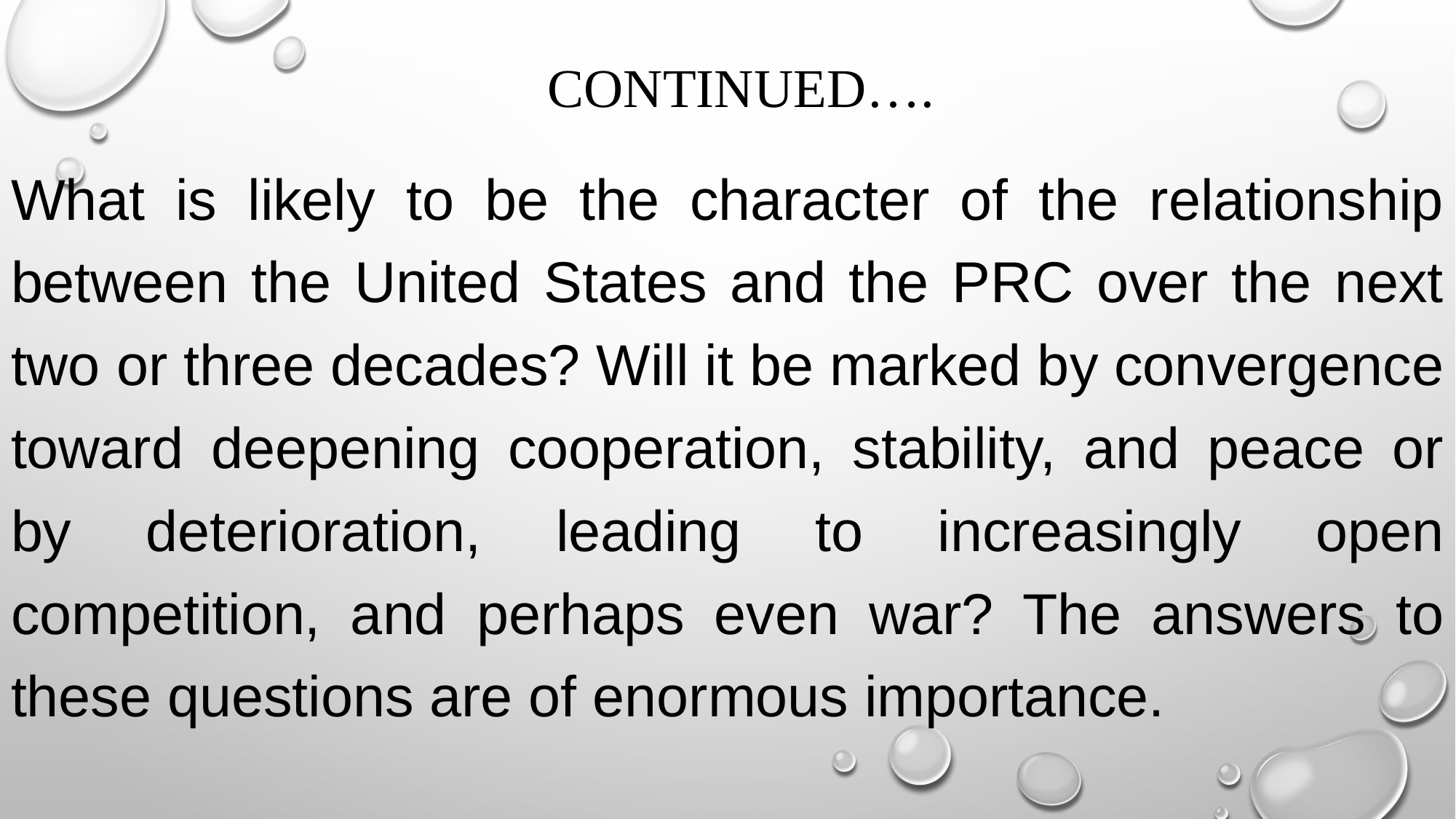

# continued….
What is likely to be the character of the relationship between the United States and the PRC over the next two or three decades? Will it be marked by convergence toward deepening cooperation, stability, and peace or by deterioration, leading to increasingly open competition, and perhaps even war? The answers to these questions are of enormous importance.